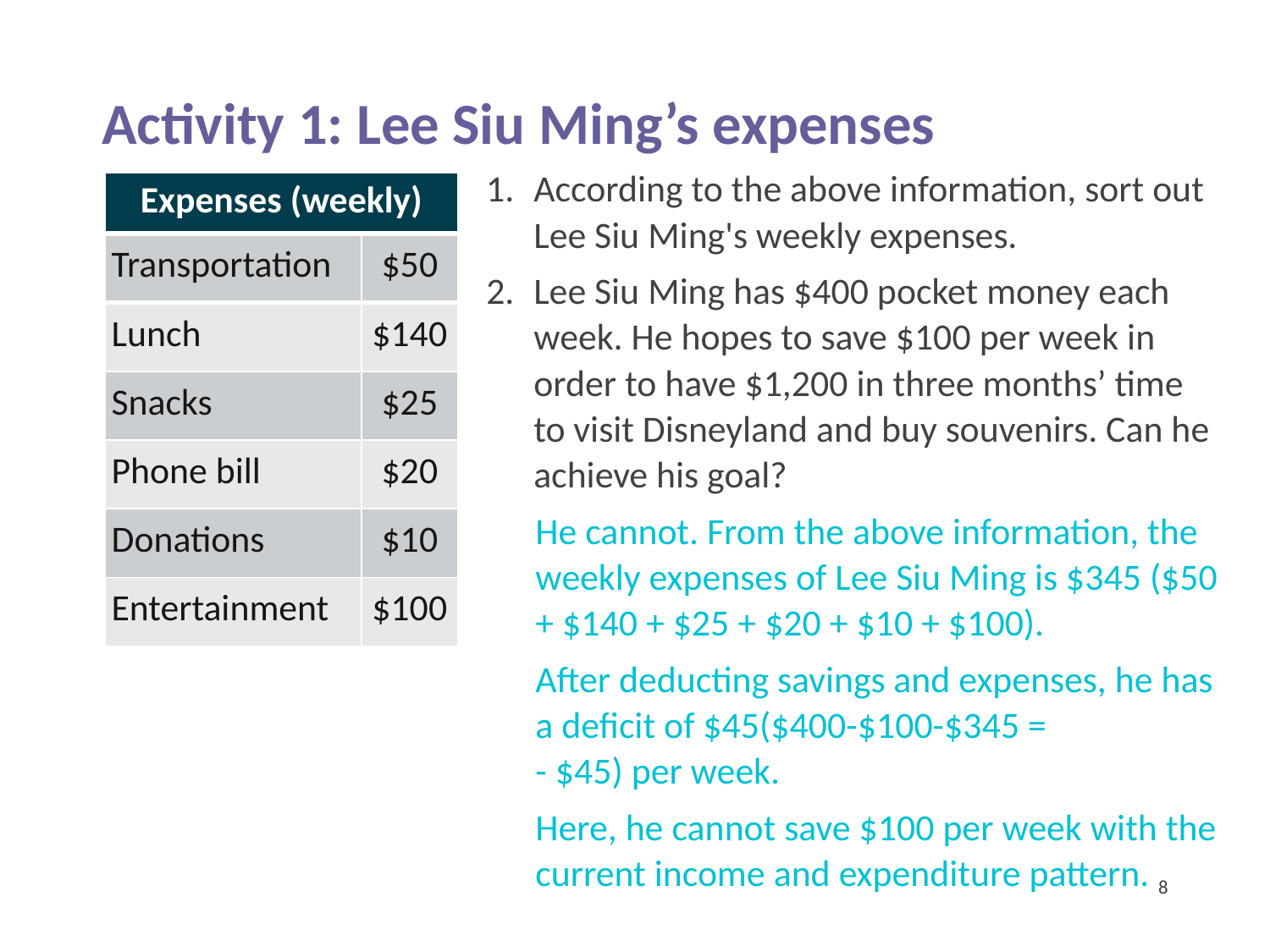

Activity 1: Lee Siu Ming’s expenses
According to the above information, sort out Lee Siu Ming's weekly expenses.
Lee Siu Ming has $400 pocket money each week. He hopes to save $100 per week in order to have $1,200 in three months’ time to visit Disneyland and buy souvenirs. Can he achieve his goal?
He cannot. From the above information, the weekly expenses of Lee Siu Ming is $345 ($50 + $140 + $25 + $20 + $10 + $100).
After deducting savings and expenses, he has a deficit of $45($400-$100-$345 =
- $45) per week.
Here, he cannot save $100 per week with the current income and expenditure pattern.

| Expenses (weekly) |  |
| --- | --- |
| Transportation | $50 |
| Lunch | $140 |
| Snacks | $25 |
| Phone bill | $20 |
| Donations | $10 |
| Entertainment | $100 |
8